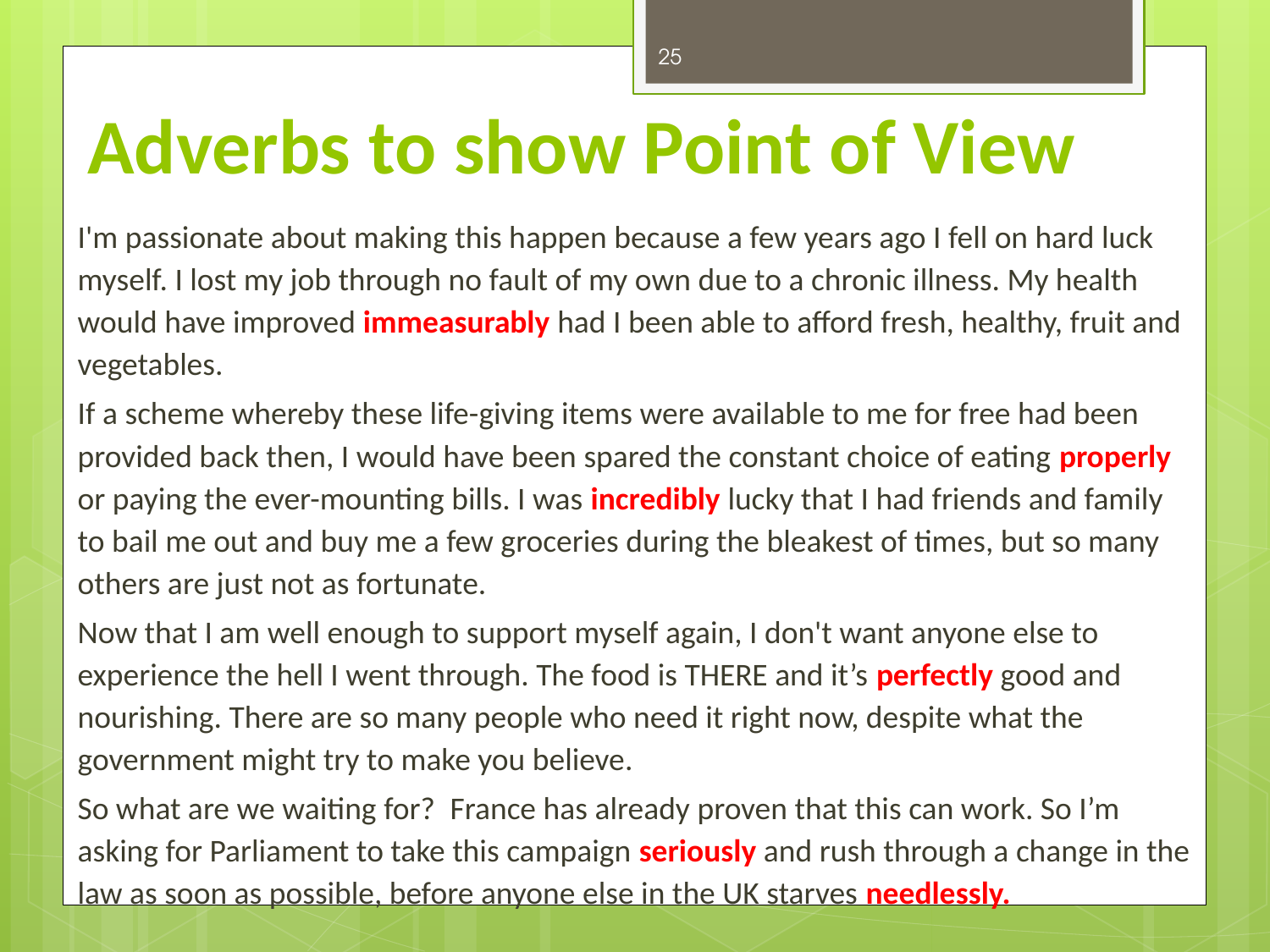

25
# Adverbs to show Point of View
I'm passionate about making this happen because a few years ago I fell on hard luck myself. I lost my job through no fault of my own due to a chronic illness. My health would have improved immeasurably had I been able to afford fresh, healthy, fruit and vegetables.
If a scheme whereby these life-giving items were available to me for free had been provided back then, I would have been spared the constant choice of eating properly or paying the ever-mounting bills. I was incredibly lucky that I had friends and family to bail me out and buy me a few groceries during the bleakest of times, but so many others are just not as fortunate.
Now that I am well enough to support myself again, I don't want anyone else to experience the hell I went through. The food is THERE and it’s perfectly good and nourishing. There are so many people who need it right now, despite what the government might try to make you believe.
So what are we waiting for?  France has already proven that this can work. So I’m asking for Parliament to take this campaign seriously and rush through a change in the law as soon as possible, before anyone else in the UK starves needlessly.